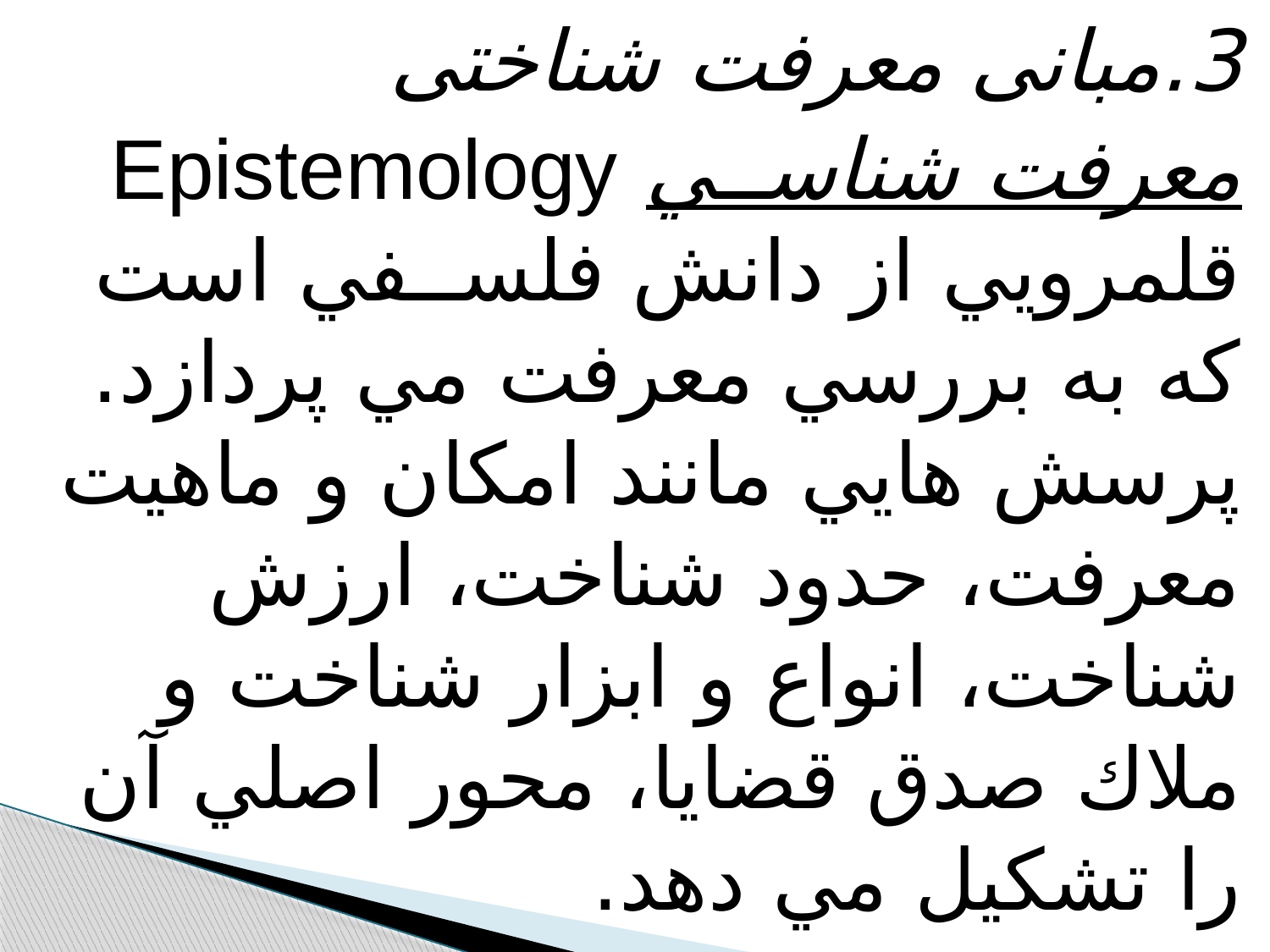

3.مبانی معرفت شناختی
معرفت شناســي Epistemology قلمرويي از دانش فلســفي است كه به بررسي معرفت مي پردازد. پرسش هايي مانند امكان و ماهيت معرفت، حدود شناخت، ارزش شناخت، انواع و ابزار شناخت و ملاك صدق قضايا، محور اصلي آن را تشكيل مي دهد.